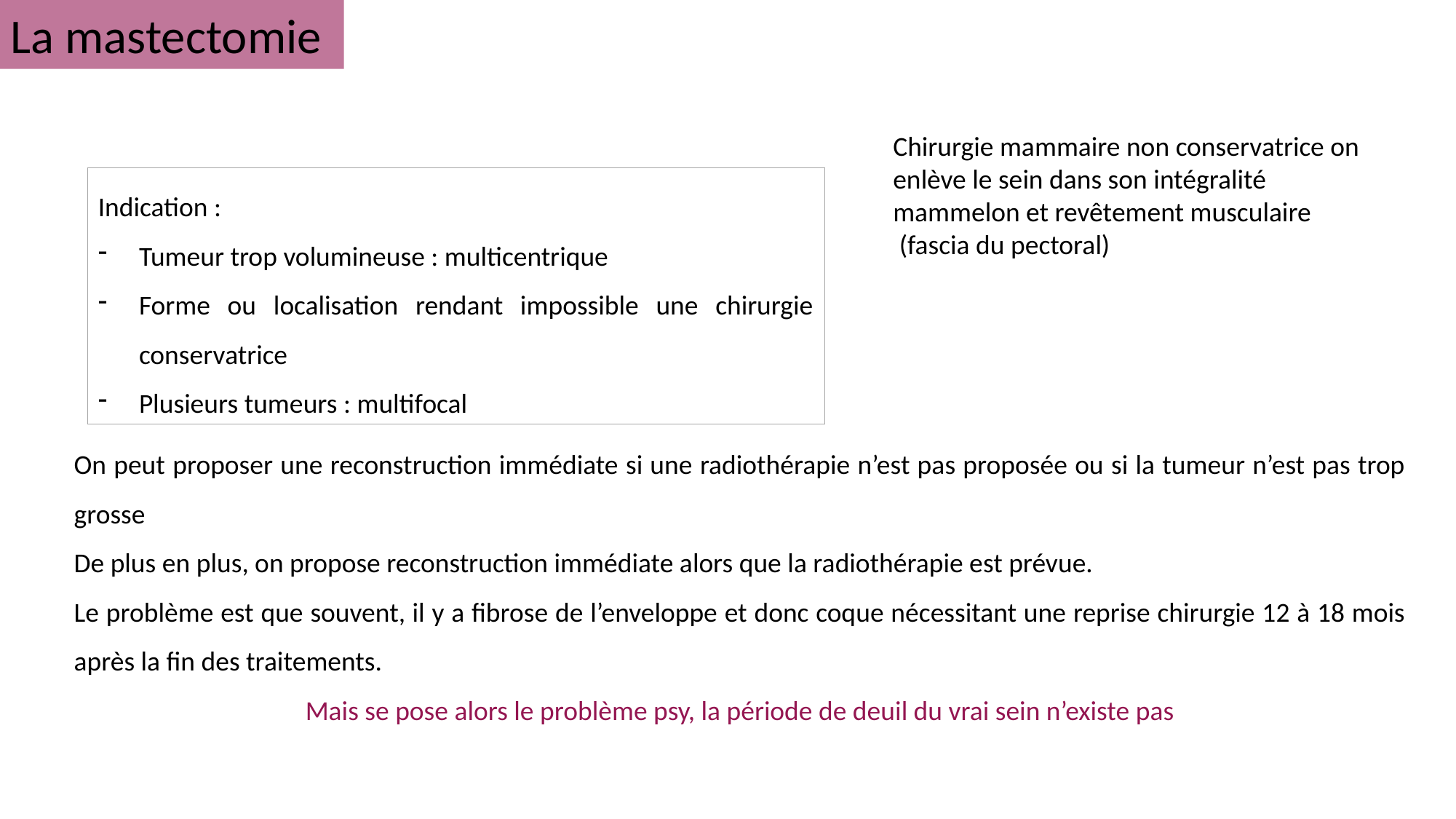

La mastectomie
Chirurgie mammaire non conservatrice on enlève le sein dans son intégralité  mammelon et revêtement musculaire
 (fascia du pectoral)

Indication :
Tumeur trop volumineuse : multicentrique
Forme ou localisation rendant impossible une chirurgie conservatrice
Plusieurs tumeurs : multifocal

On peut proposer une reconstruction immédiate si une radiothérapie n’est pas proposée ou si la tumeur n’est pas trop grosse
De plus en plus, on propose reconstruction immédiate alors que la radiothérapie est prévue.
Le problème est que souvent, il y a fibrose de l’enveloppe et donc coque nécessitant une reprise chirurgie 12 à 18 mois après la fin des traitements.
 Mais se pose alors le problème psy, la période de deuil du vrai sein n’existe pas